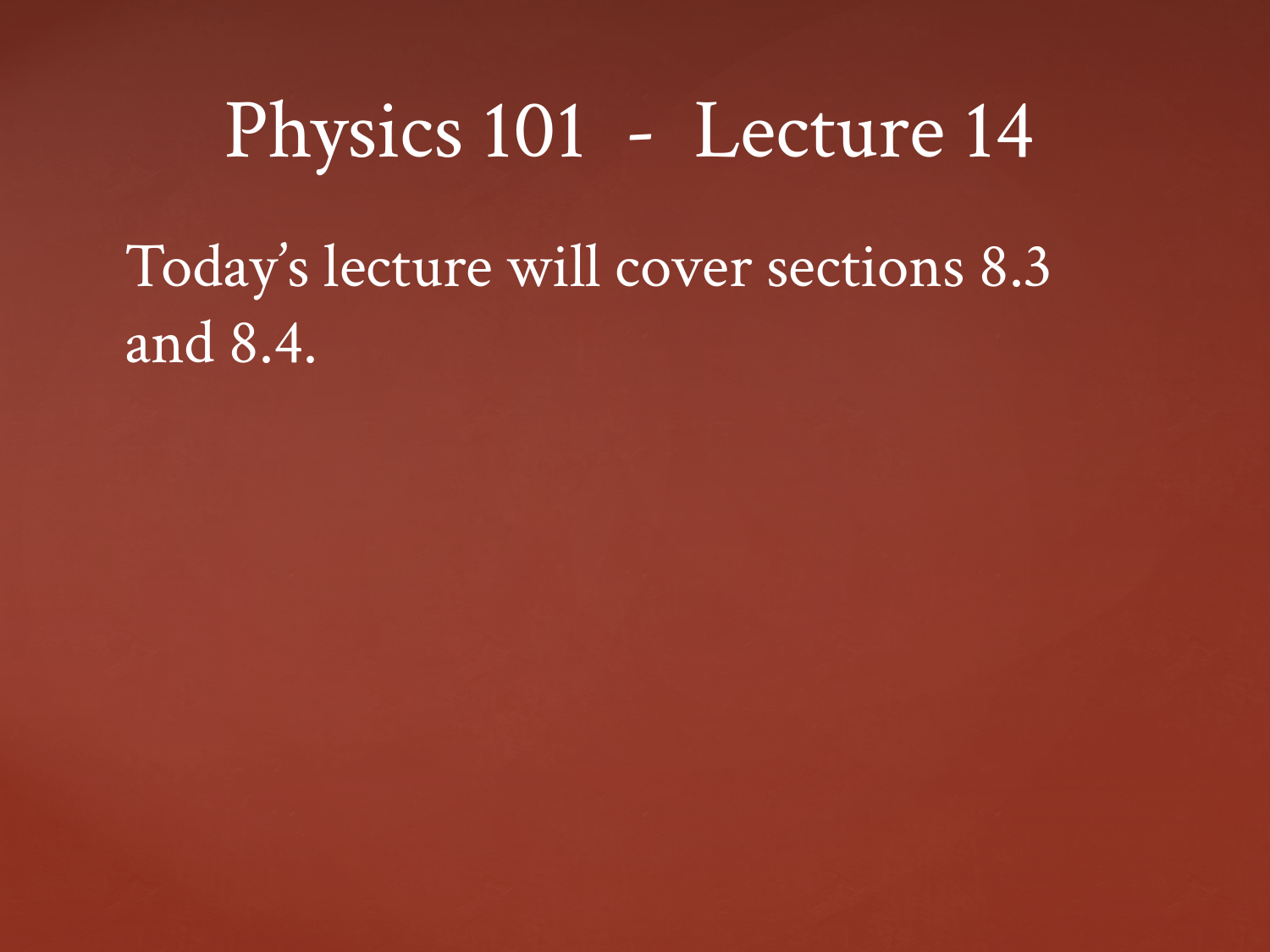

# Physics 101  -  Lecture 14
Today’s lecture will cover sections 8.3 and 8.4.